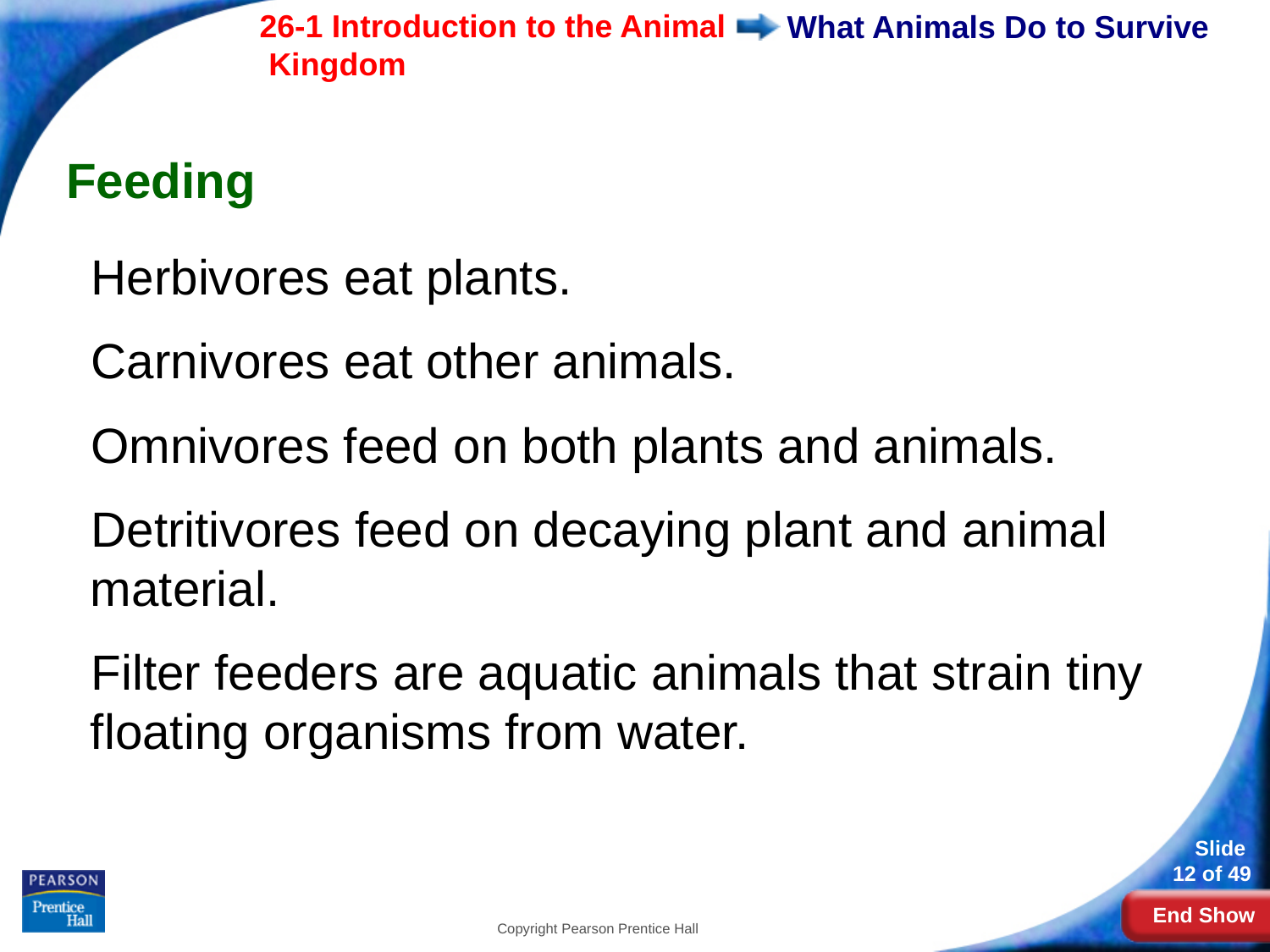

# What Animals Do to Survive
Feeding
Herbivores eat plants.
Carnivores eat other animals.
Omnivores feed on both plants and animals.
Detritivores feed on decaying plant and animal material.
Filter feeders are aquatic animals that strain tiny floating organisms from water.
Copyright Pearson Prentice Hall